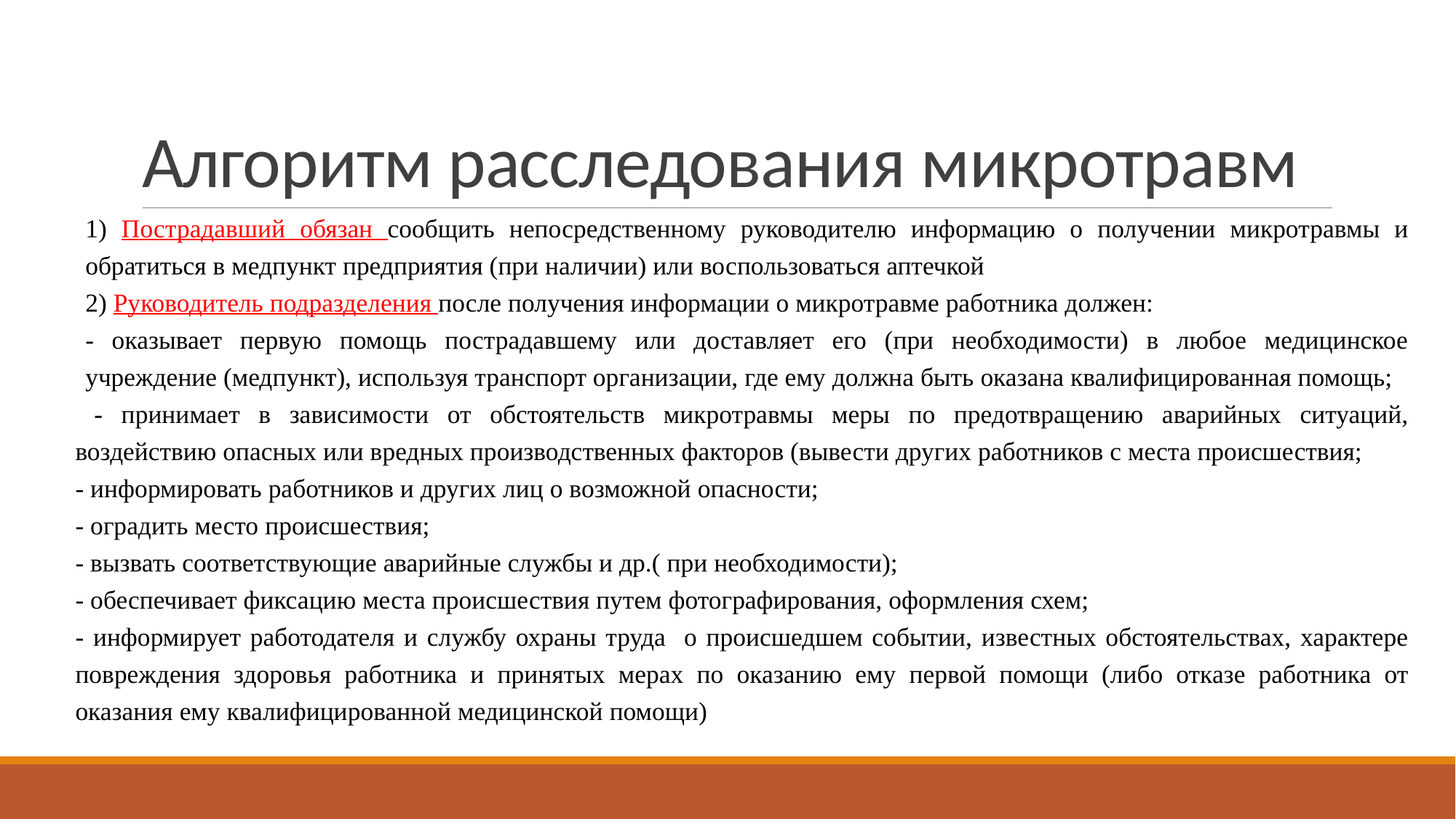

# Алгоритм расследования микротравм
1) Пострадавший обязан сообщить непосредственному руководителю информацию о получении микротравмы и обратиться в медпункт предприятия (при наличии) или воспользоваться аптечкой
2) Руководитель подразделения после получения информации о микротравме работника должен:
- оказывает первую помощь пострадавшему или доставляет его (при необходимости) в любое медицинское учреждение (медпункт), используя транспорт организации, где ему должна быть оказана квалифицированная помощь;
 - принимает в зависимости от обстоятельств микротравмы меры по предотвращению аварийных ситуаций, воздействию опасных или вредных производственных факторов (вывести других работников с места происшествия;
- информировать работников и других лиц о возможной опасности;
- оградить место происшествия;
- вызвать соответствующие аварийные службы и др.( при необходимости);
- обеспечивает фиксацию места происшествия путем фотографирования, оформления схем;
- информирует работодателя и службу охраны труда  о происшедшем событии, известных обстоятельствах, характере повреждения здоровья работника и принятых мерах по оказанию ему первой помощи (либо отказе работника от оказания ему квалифицированной медицинской помощи)